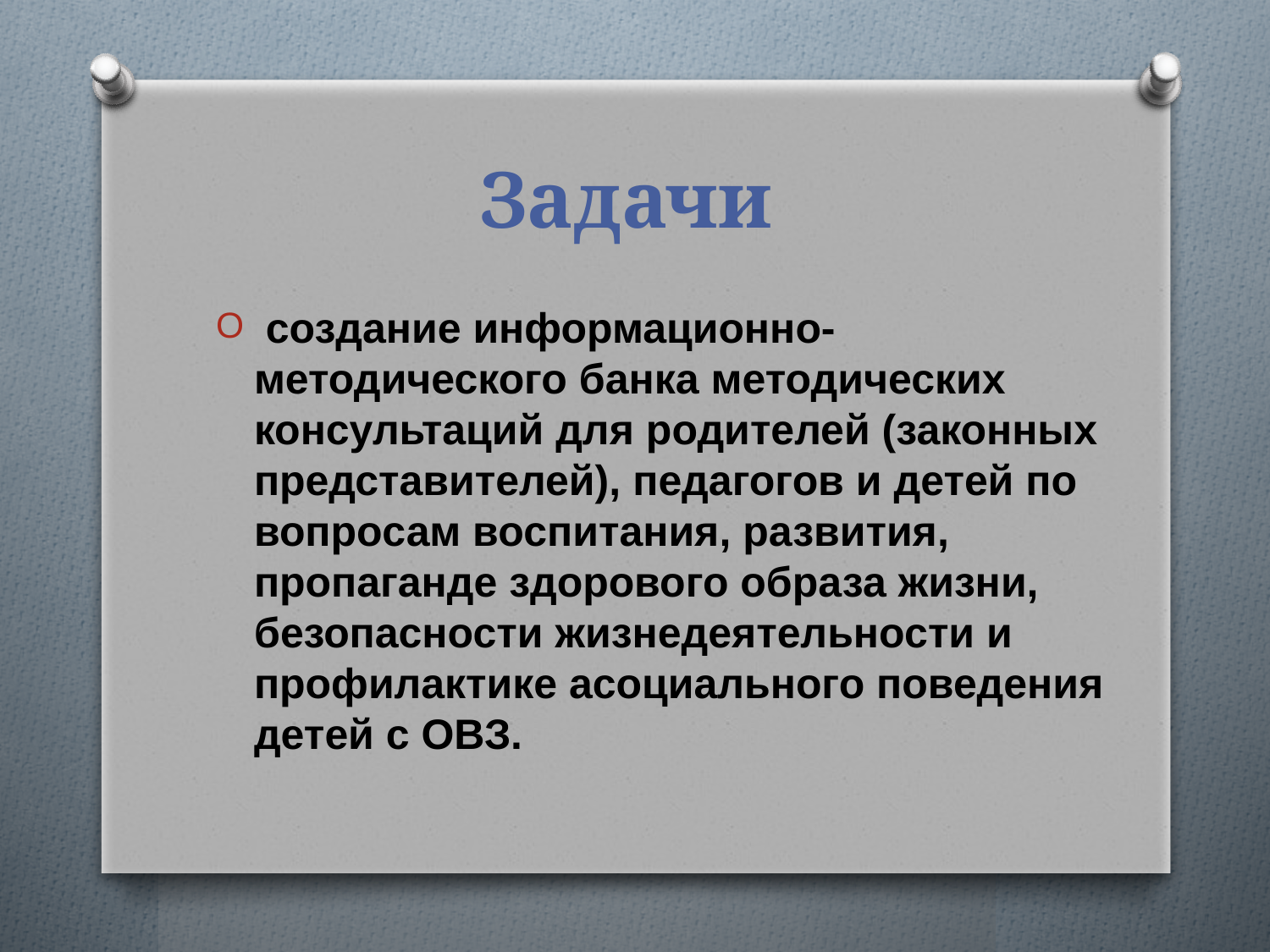

# Задачи
 создание информационно-методического банка методических консультаций для родителей (законных представителей), педагогов и детей по вопросам воспитания, развития, пропаганде здорового образа жизни, безопасности жизнедеятельности и профилактике асоциального поведения детей с ОВЗ.